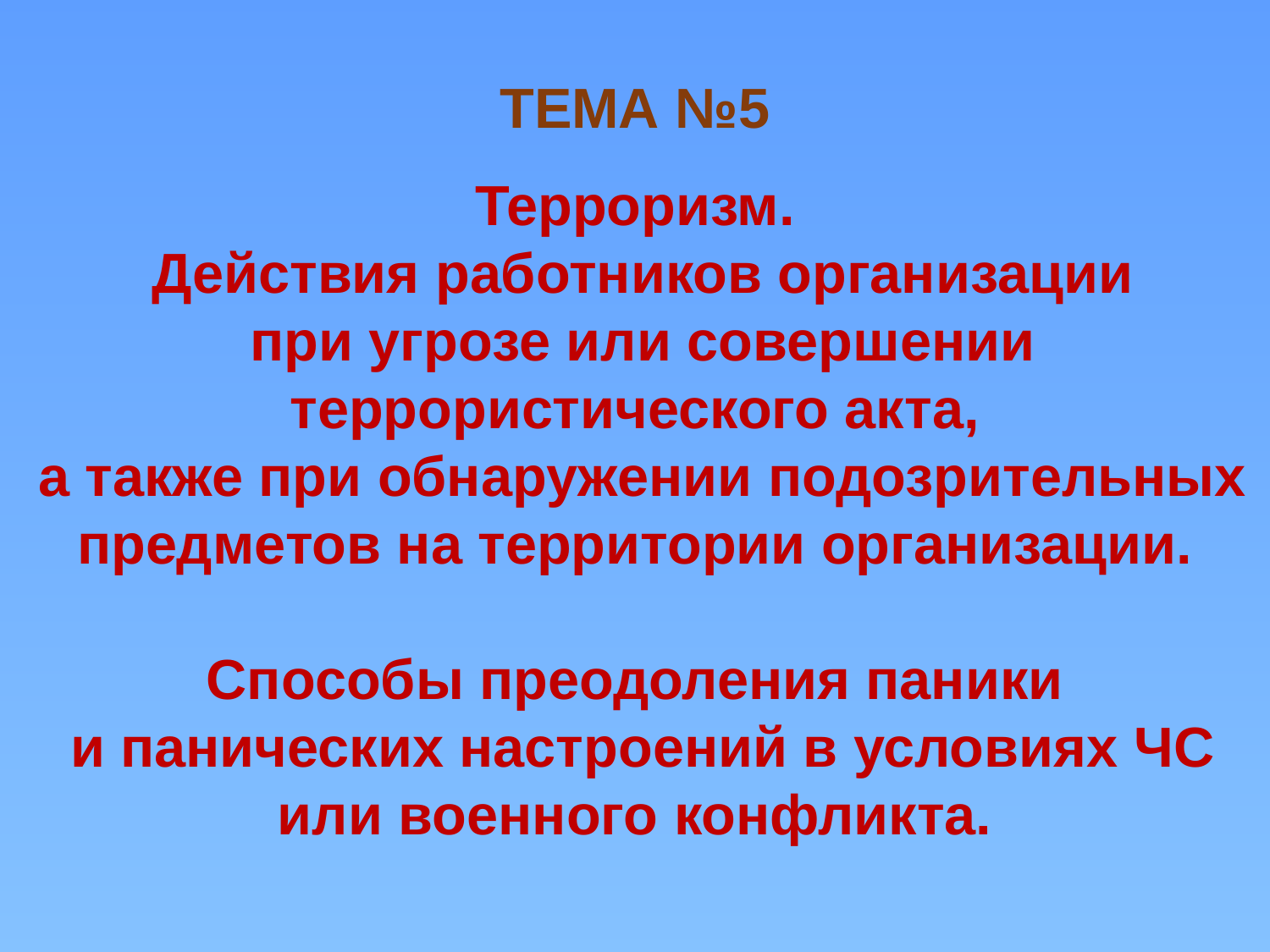

ТЕМА №5

Терроризм.
 Действия работников организации
 при угрозе или совершении террористического акта,
 а также при обнаружении подозрительных предметов на территории организации.

Способы преодоления паники
 и панических настроений в условиях ЧС или военного конфликта.